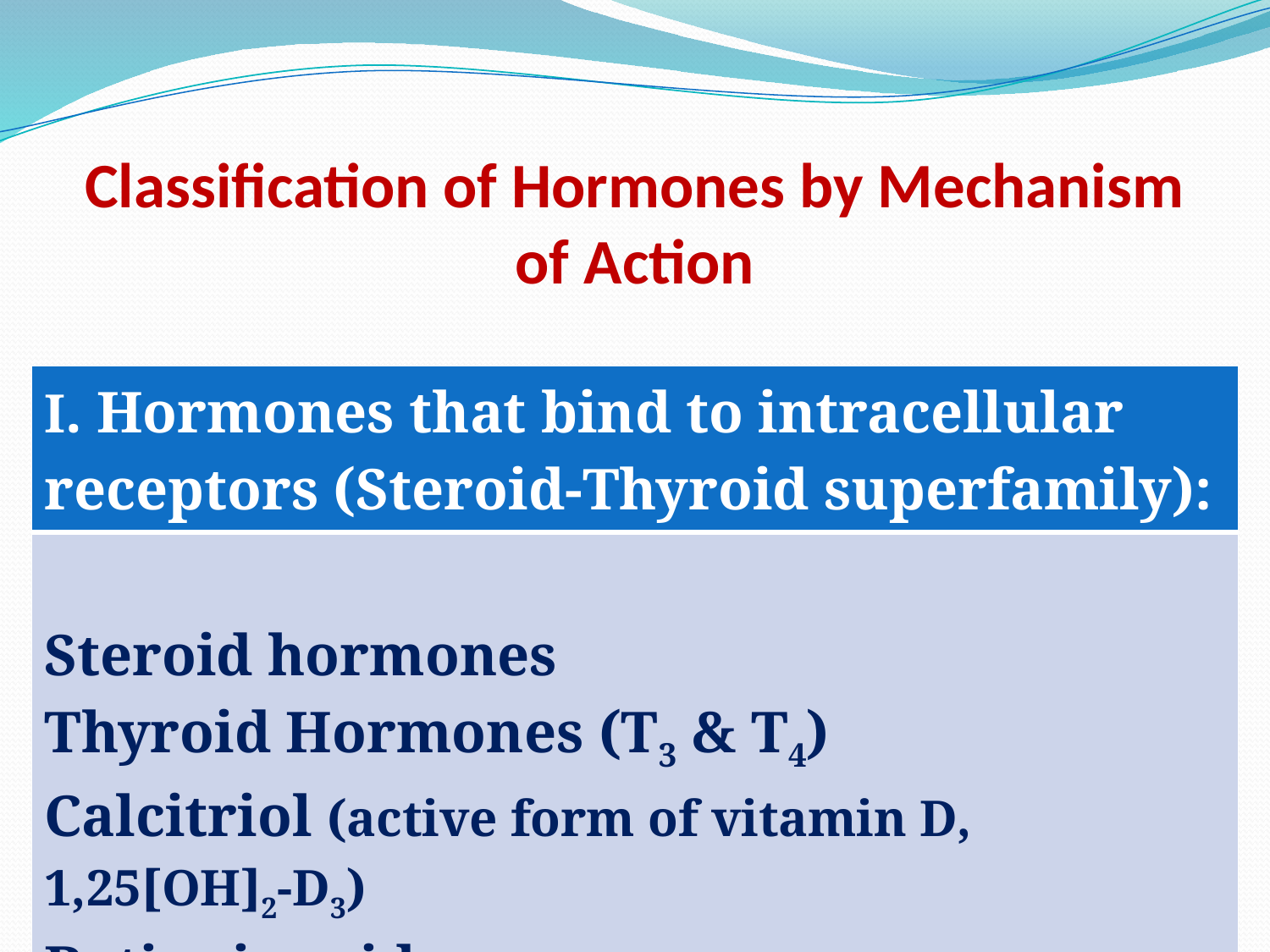

# Classification of Hormones by Mechanism of Action
| I. Hormones that bind to intracellular receptors (Steroid-Thyroid superfamily): |
| --- |
| Steroid hormones Thyroid Hormones (T3 & T4) Calcitriol (active form of vitamin D, 1,25[OH]2-D3) Retinoic acid |